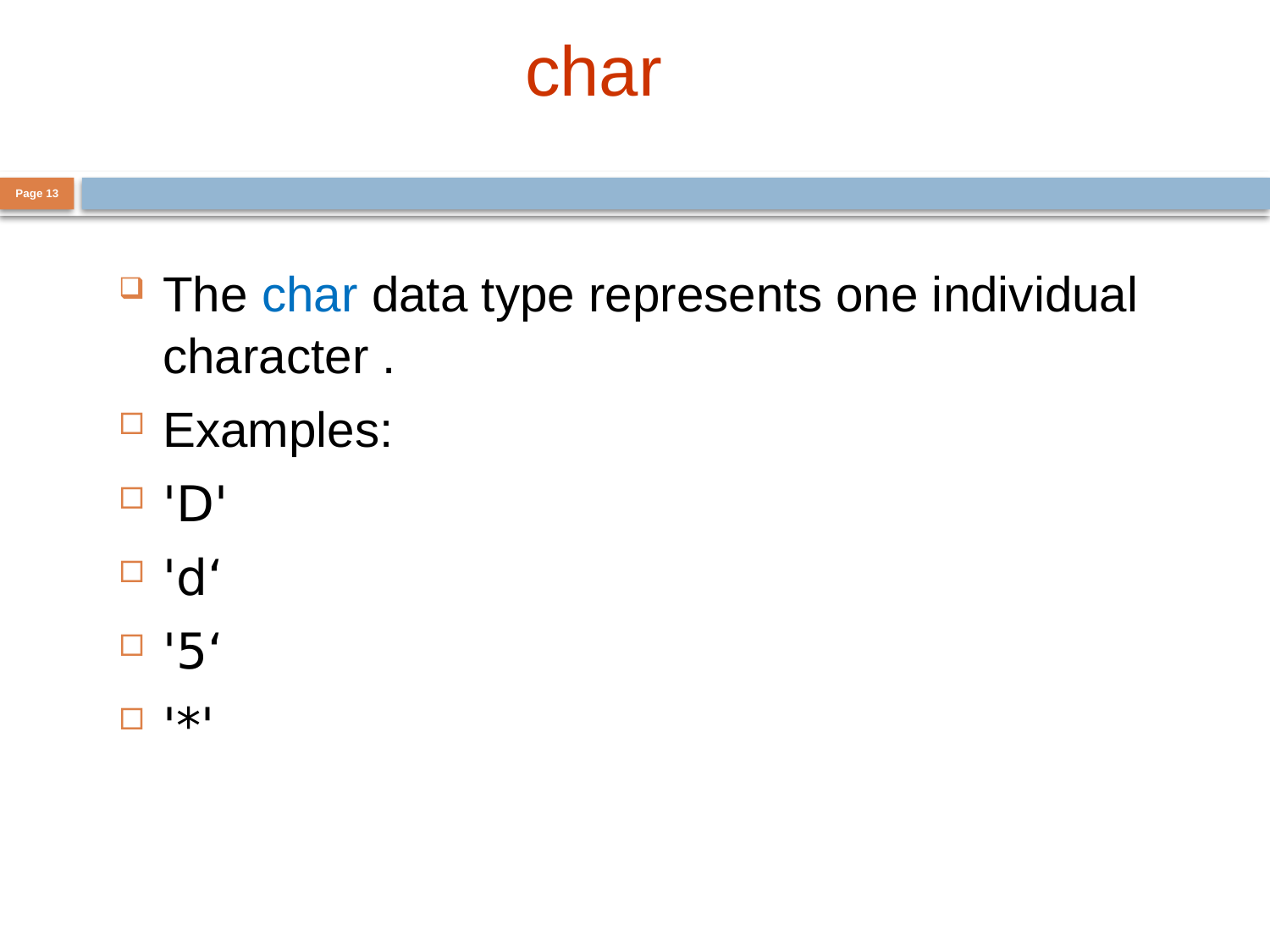

char
Page 13
The char data type represents one individual character .
Examples:
'D'
'd‘
'5‘
'*'